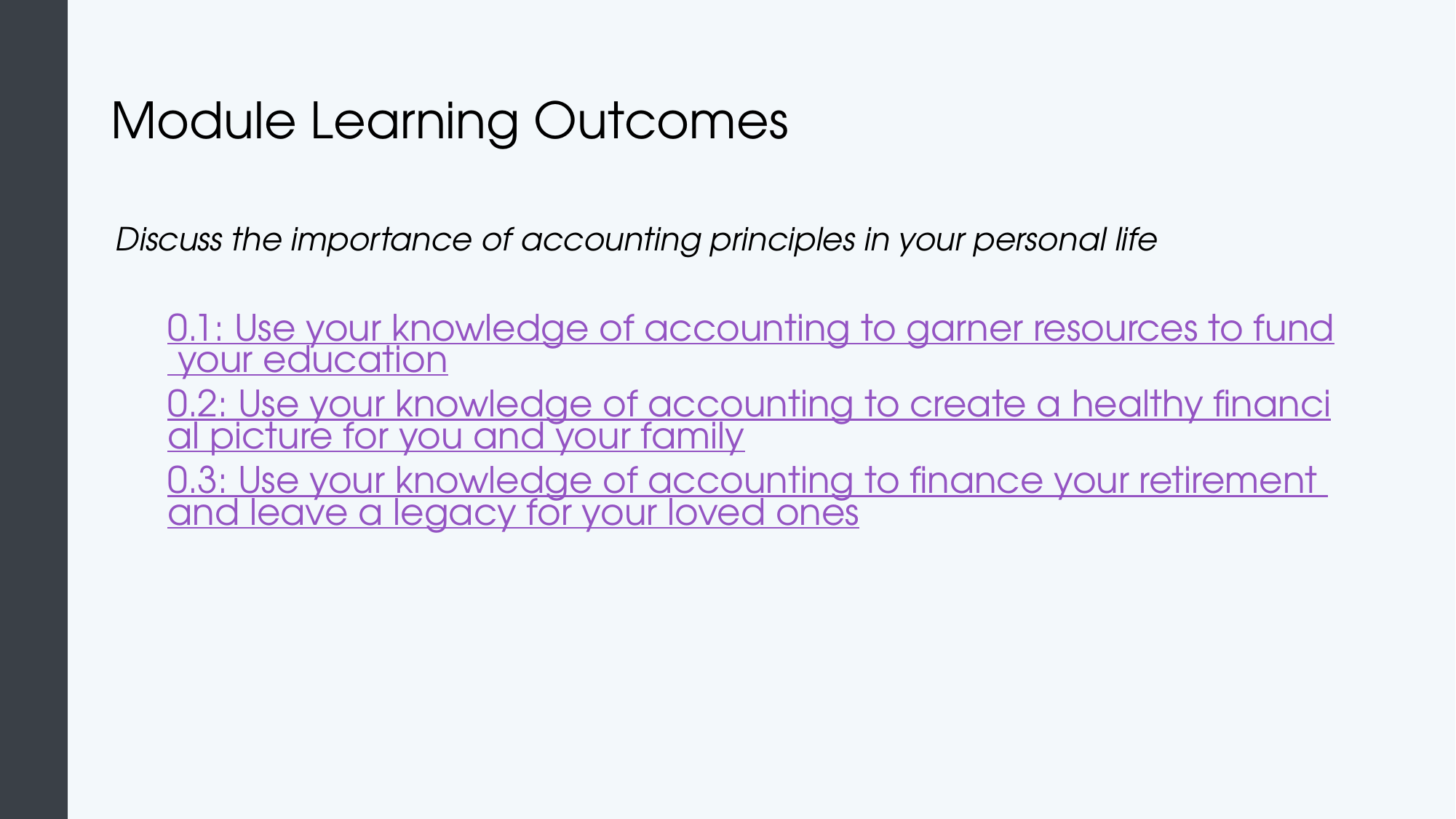

# Module Learning Outcomes
Discuss the importance of accounting principles in your personal life

0.1: Use your knowledge of accounting to garner resources to fund your education
0.2: Use your knowledge of accounting to create a healthy financial picture for you and your family
0.3: Use your knowledge of accounting to finance your retirement and leave a legacy for your loved ones